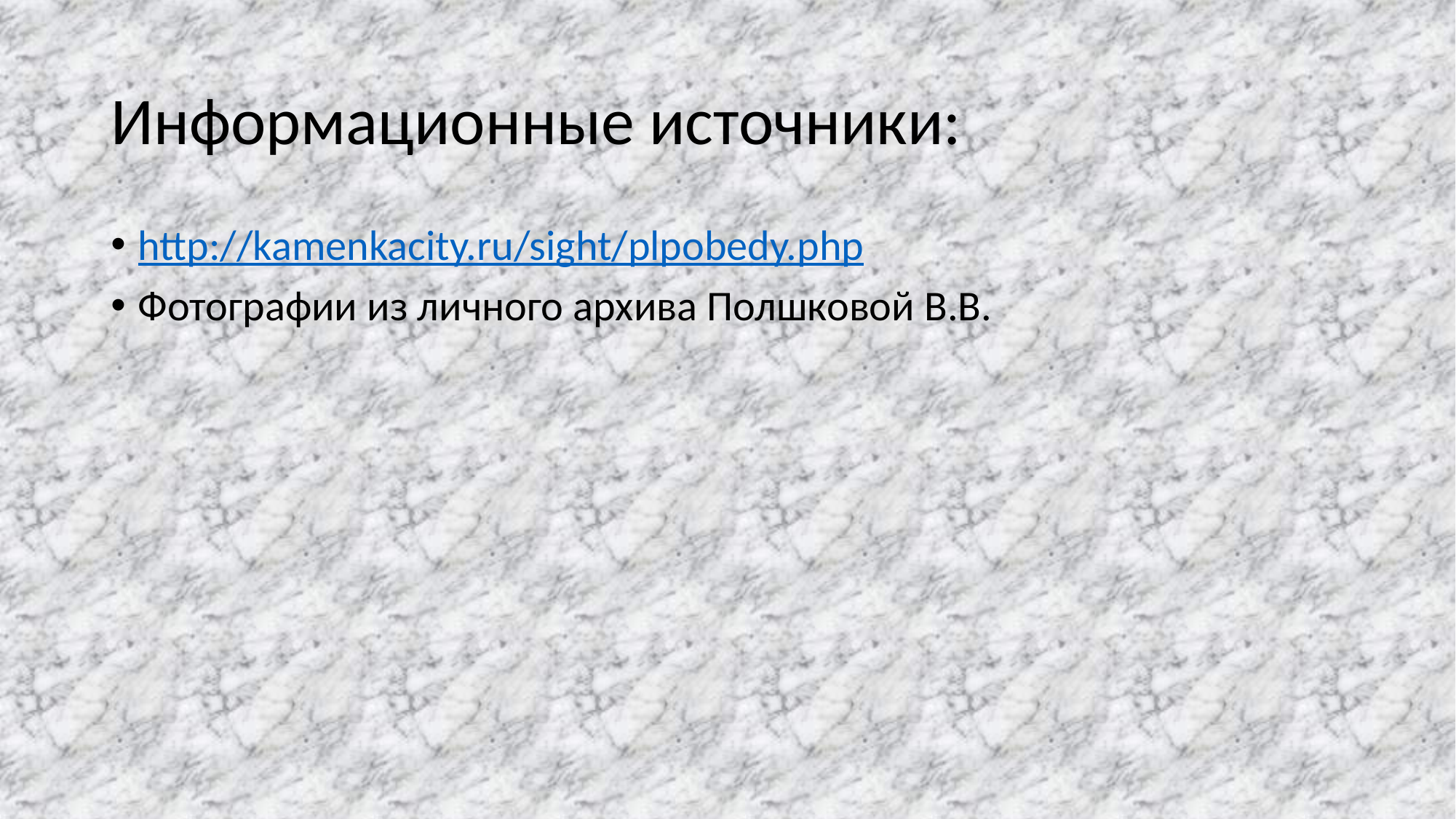

# Информационные источники:
http://kamenkacity.ru/sight/plpobedy.php
Фотографии из личного архива Полшковой В.В.